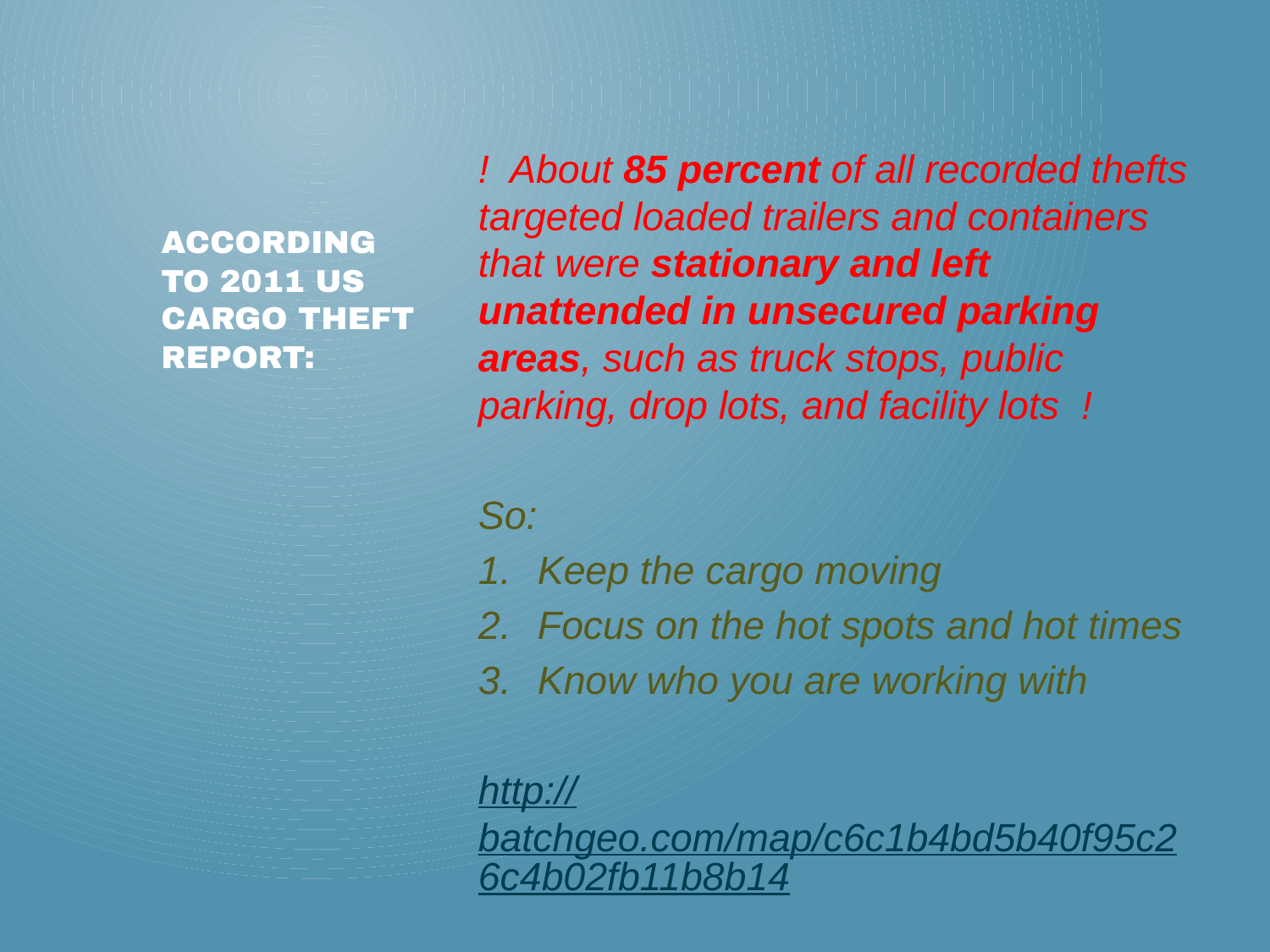

!  About 85 percent of all recorded thefts targeted loaded trailers and containers that were stationary and left unattended in unsecured parking areas, such as truck stops, public parking, drop lots, and facility lots  !

So:
Keep the cargo moving
Focus on the hot spots and hot times
Know who you are working with

http://batchgeo.com/map/c6c1b4bd5b40f95c26c4b02fb11b8b14
# According to 2011 Us cargo theft report: